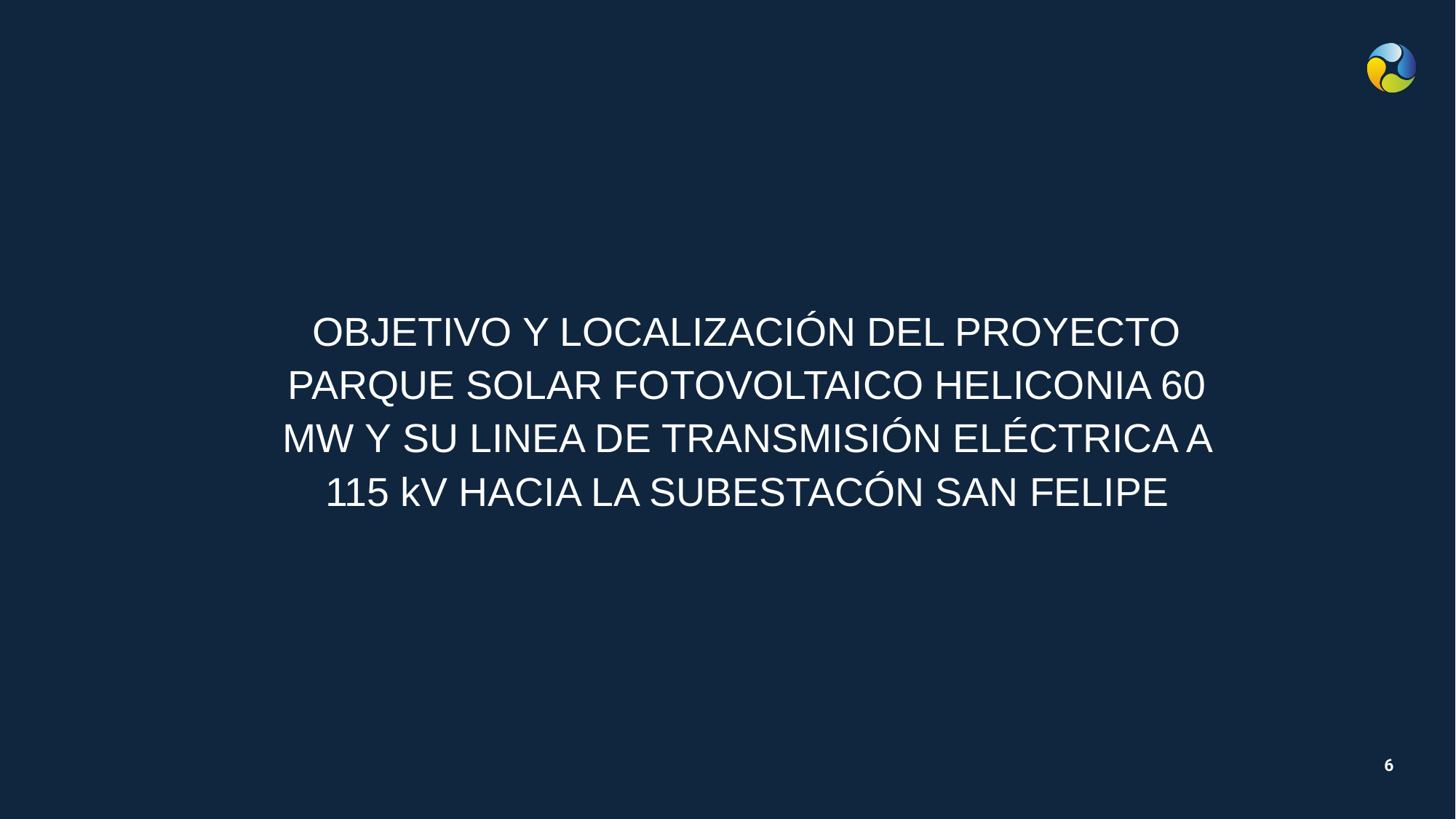

OBJETIVO Y LOCALIZACIÓN DEL PROYECTO PARQUE SOLAR FOTOVOLTAICO HELICONIA 60 MW Y SU LINEA DE TRANSMISIÓN ELÉCTRICA A 115 kV HACIA LA SUBESTACÓN SAN FELIPE